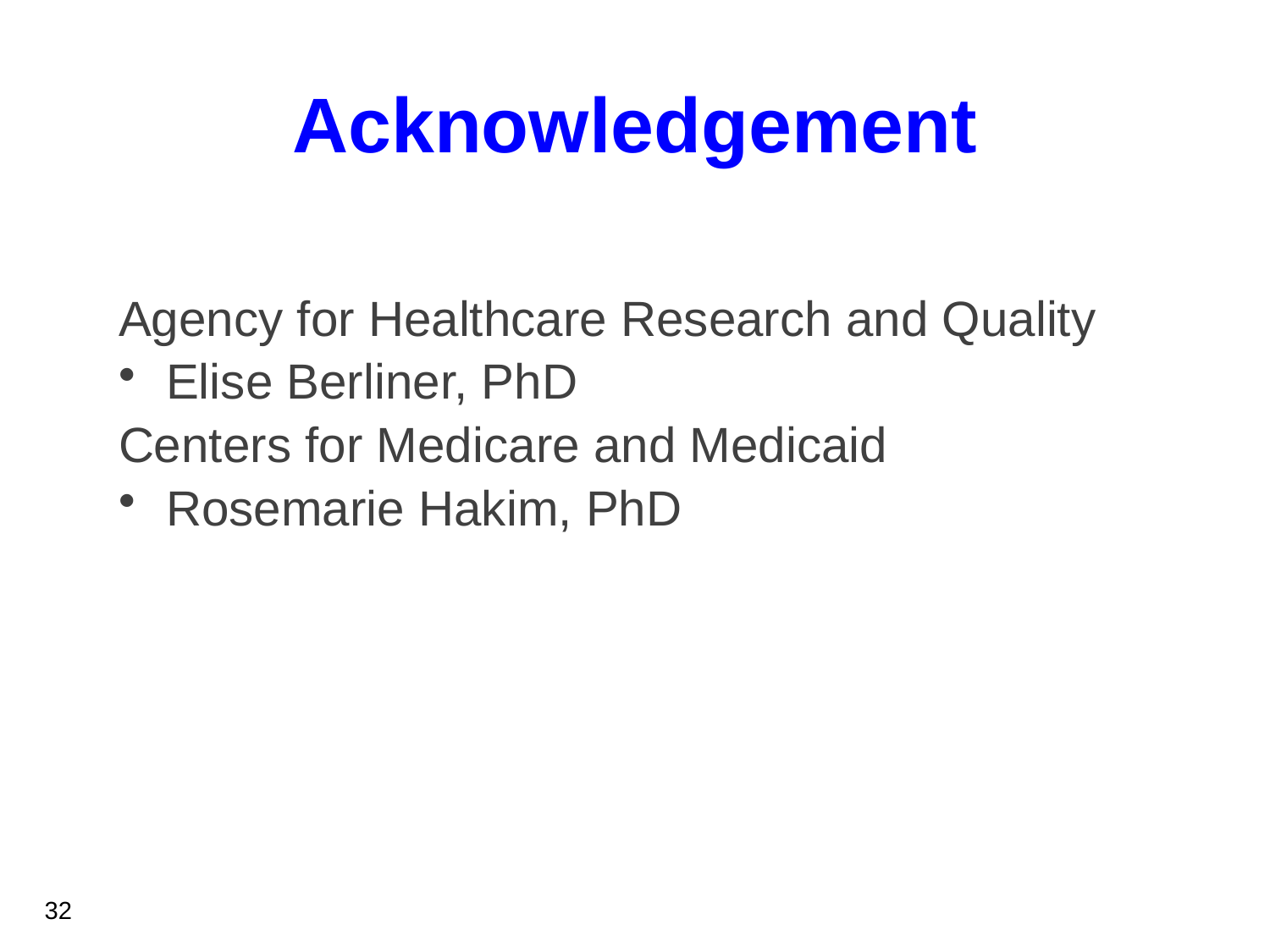

# Acknowledgement

Agency for Healthcare Research and Quality
Elise Berliner, PhD
Centers for Medicare and Medicaid
Rosemarie Hakim, PhD
32